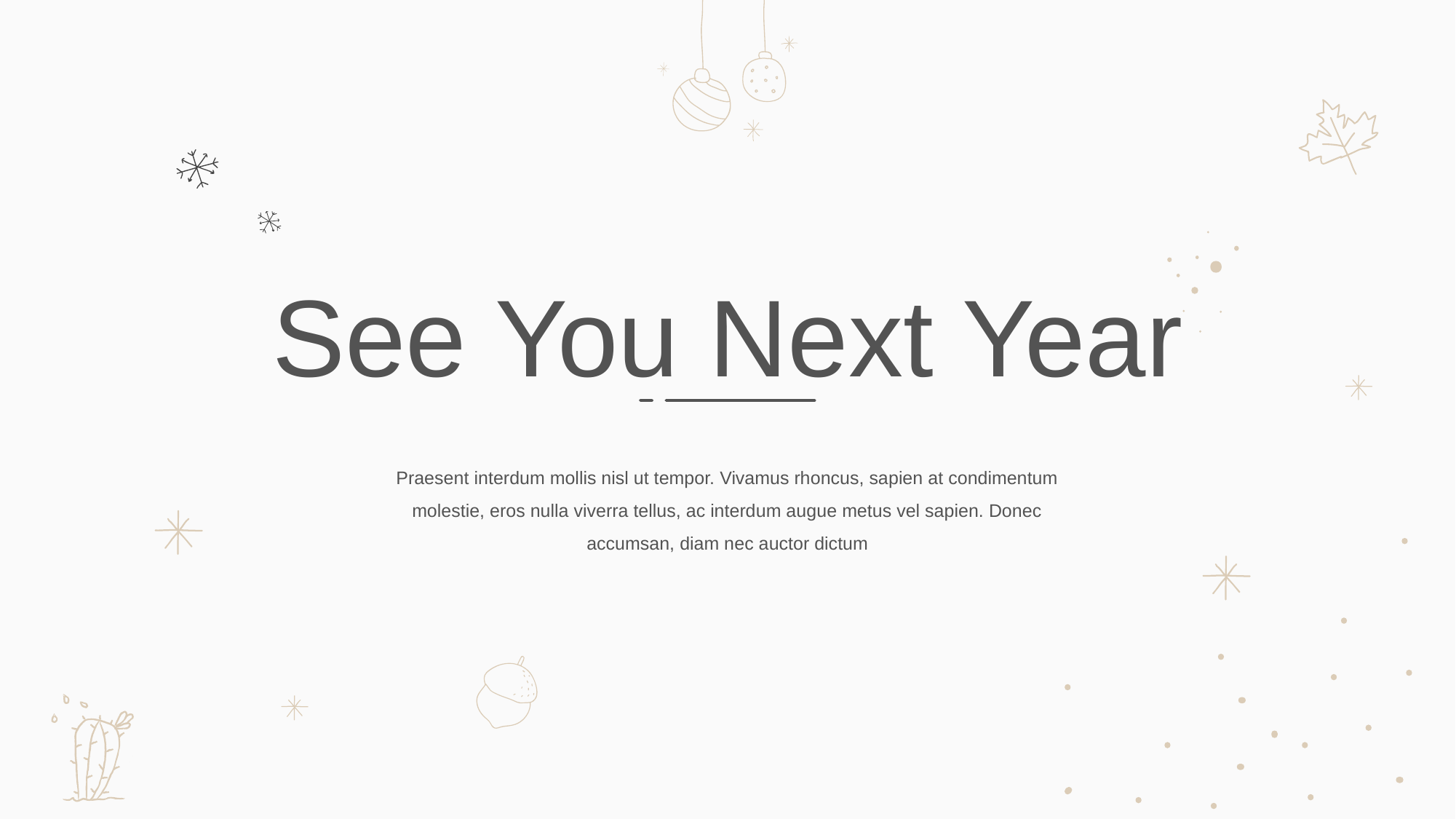

See You Next Year

Praesent interdum mollis nisl ut tempor. Vivamus rhoncus, sapien at condimentum molestie, eros nulla viverra tellus, ac interdum augue metus vel sapien. Donec accumsan, diam nec auctor dictum